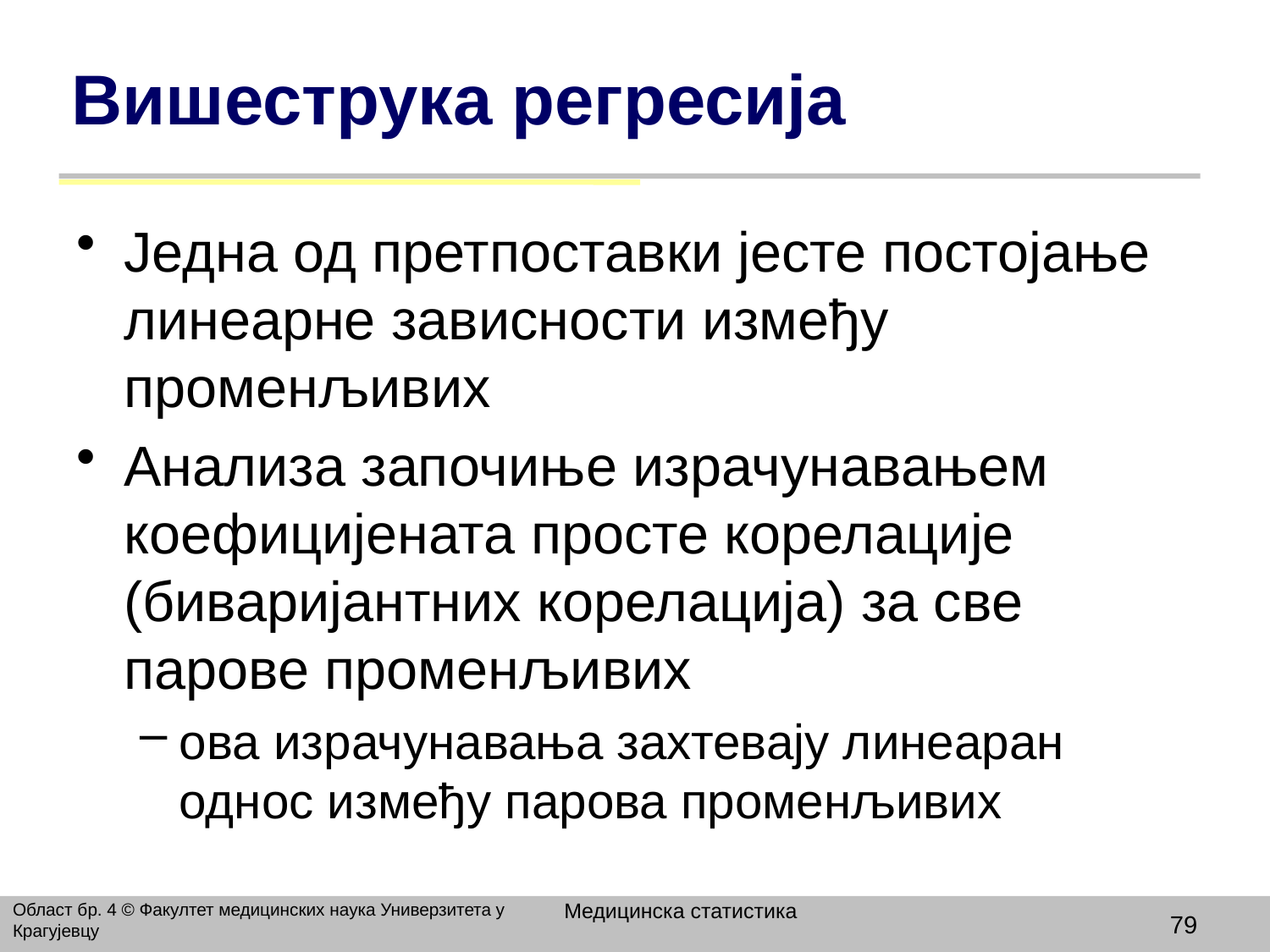

# Вишеструка регресија
Једна од претпоставки јесте постојање линеарне зависности између променљивих
Анализа започиње израчунавањем коефицијената просте корелације (биваријантних корелација) за све парове променљивих
ова израчунавања захтевају линеаран однос између парова променљивих
Медицинска статистика
Област бр. 4 © Факултет медицинских наука Универзитета у Крагујевцу
79